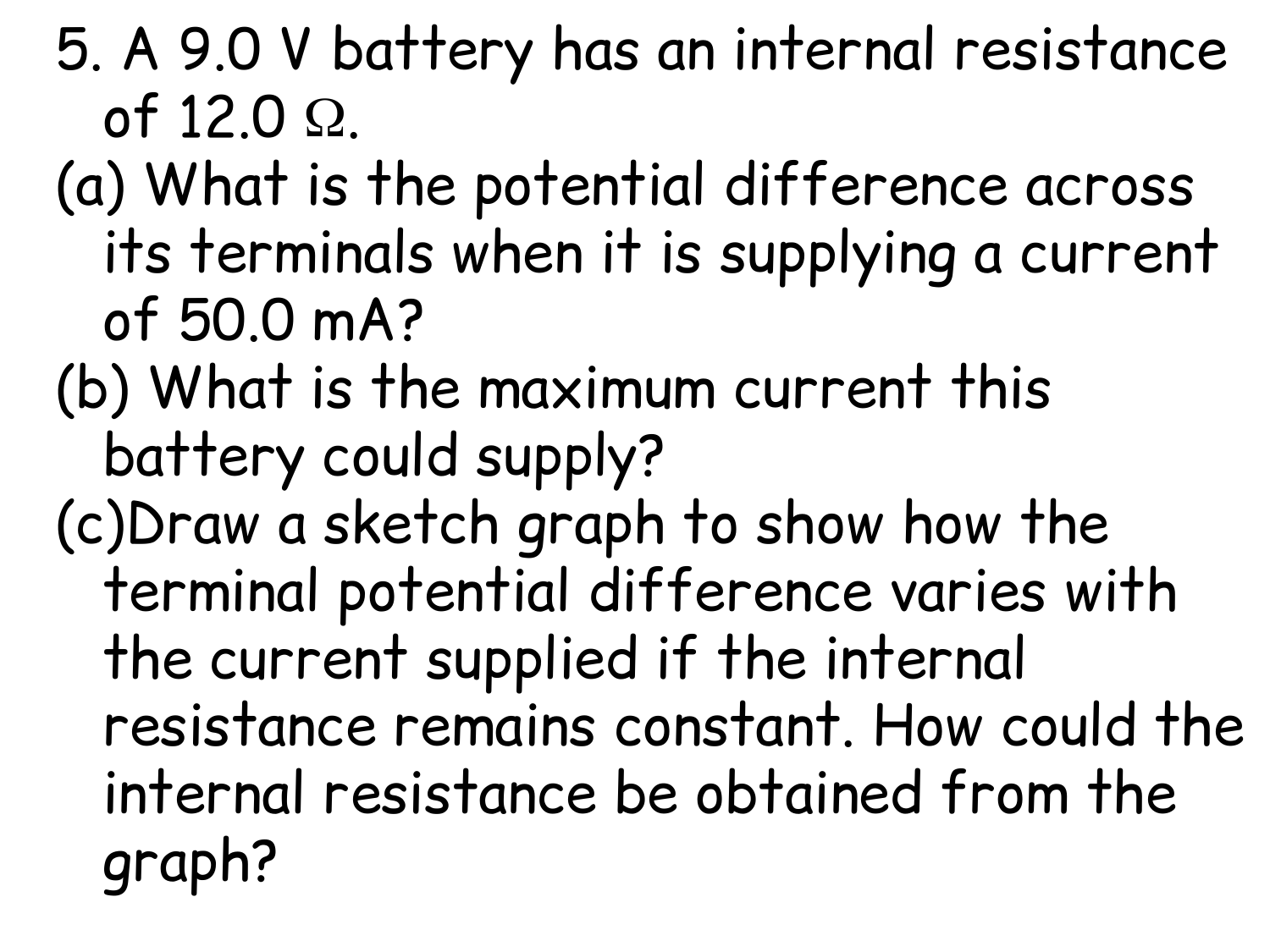

5. A 9.0 V battery has an internal resistance of 12.0 Ω.
(a) What is the potential difference across its terminals when it is supplying a current of 50.0 mA?
(b) What is the maximum current this battery could supply?
(c)Draw a sketch graph to show how the terminal potential difference varies with the current supplied if the internal resistance remains constant. How could the internal resistance be obtained from the graph?